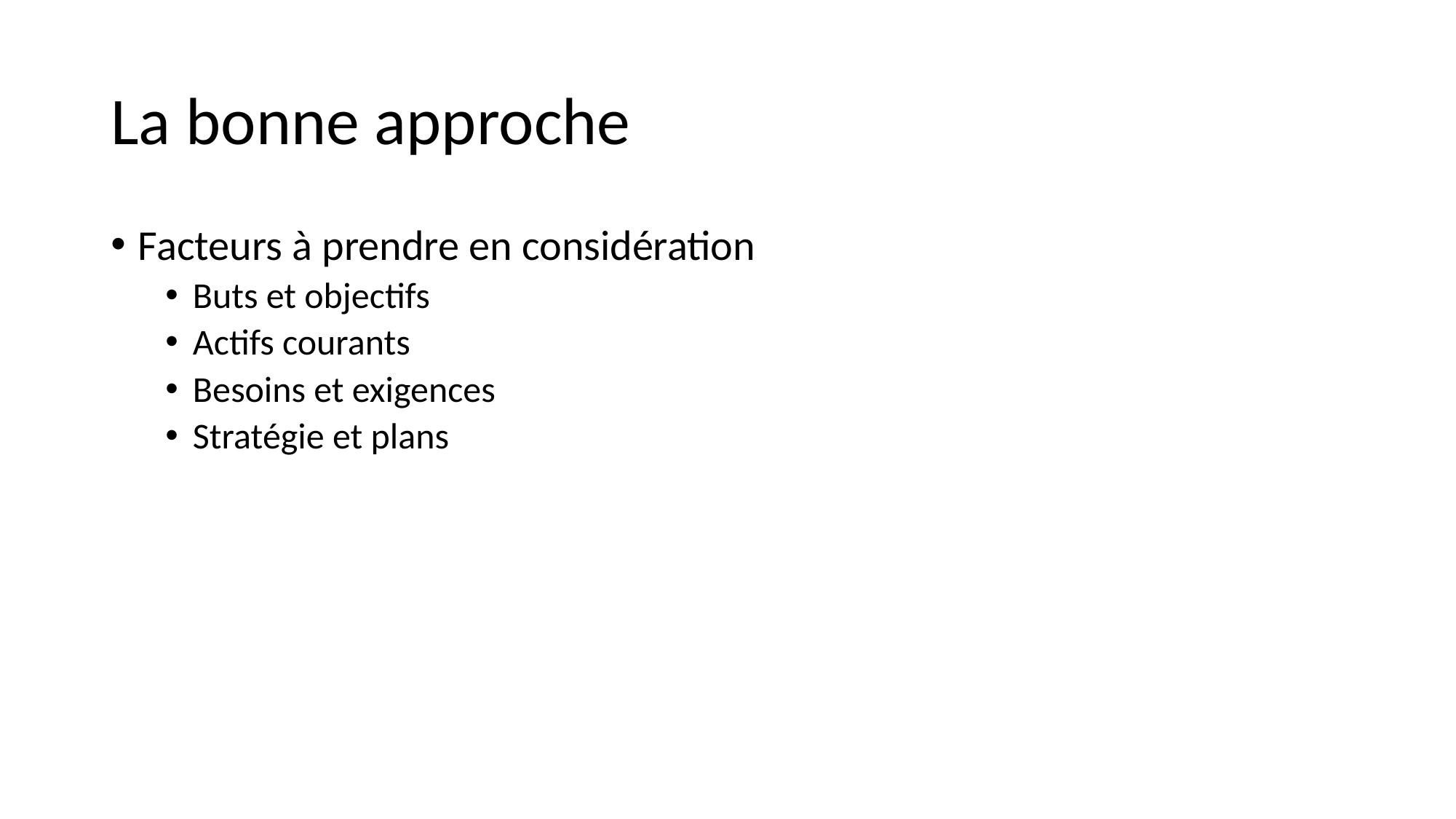

# La bonne approche
Facteurs à prendre en considération
Buts et objectifs
Actifs courants
Besoins et exigences
Stratégie et plans